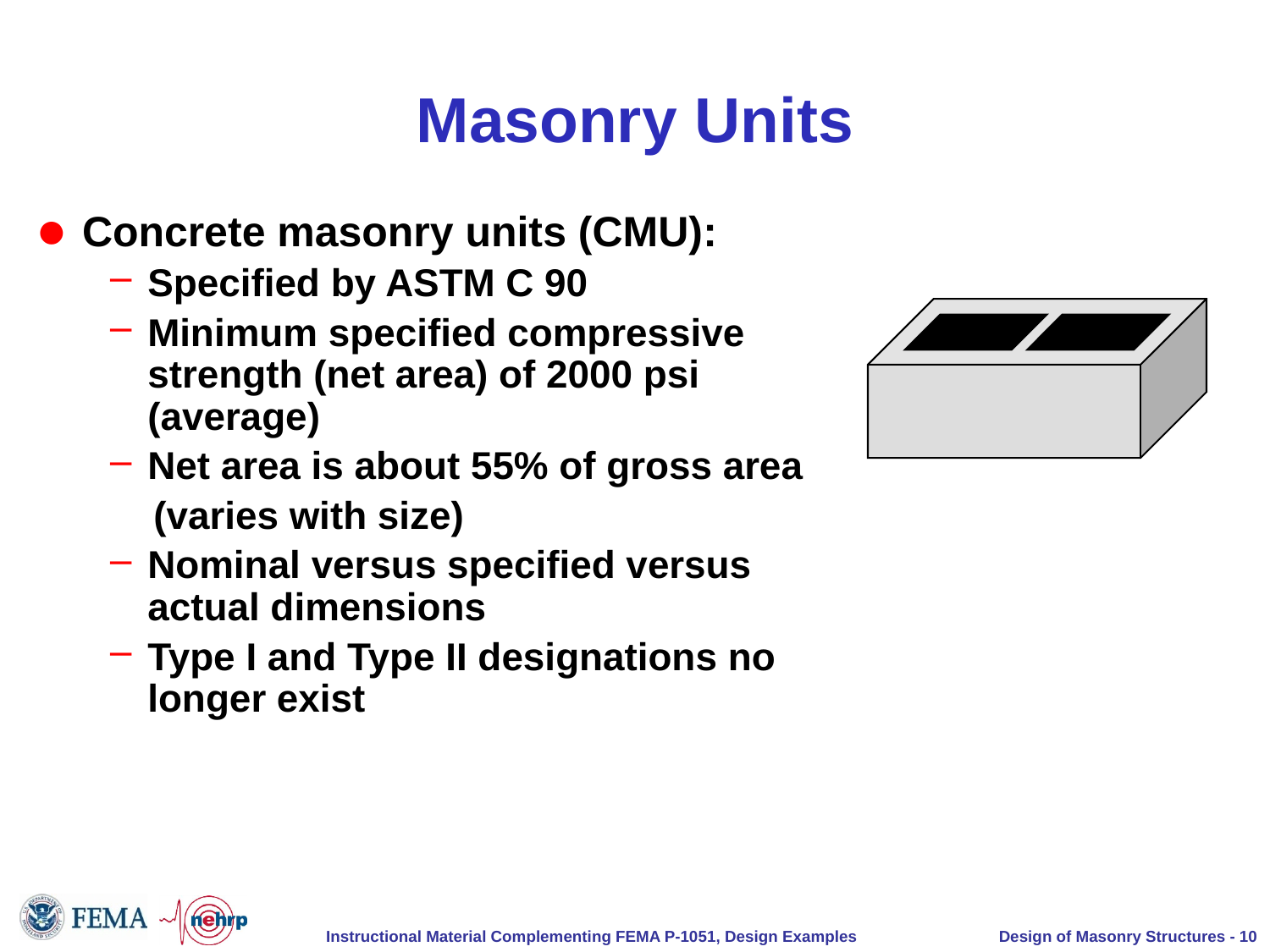

# Masonry Units
Concrete masonry units (CMU):
Specified by ASTM C 90
Minimum specified compressive strength (net area) of 2000 psi (average)
Net area is about 55% of gross area
    (varies with size)
Nominal versus specified versus actual dimensions
Type I and Type II designations no longer exist

Design of Masonry Structures - 10
Instructional Material Complementing FEMA P-1051, Design Examples